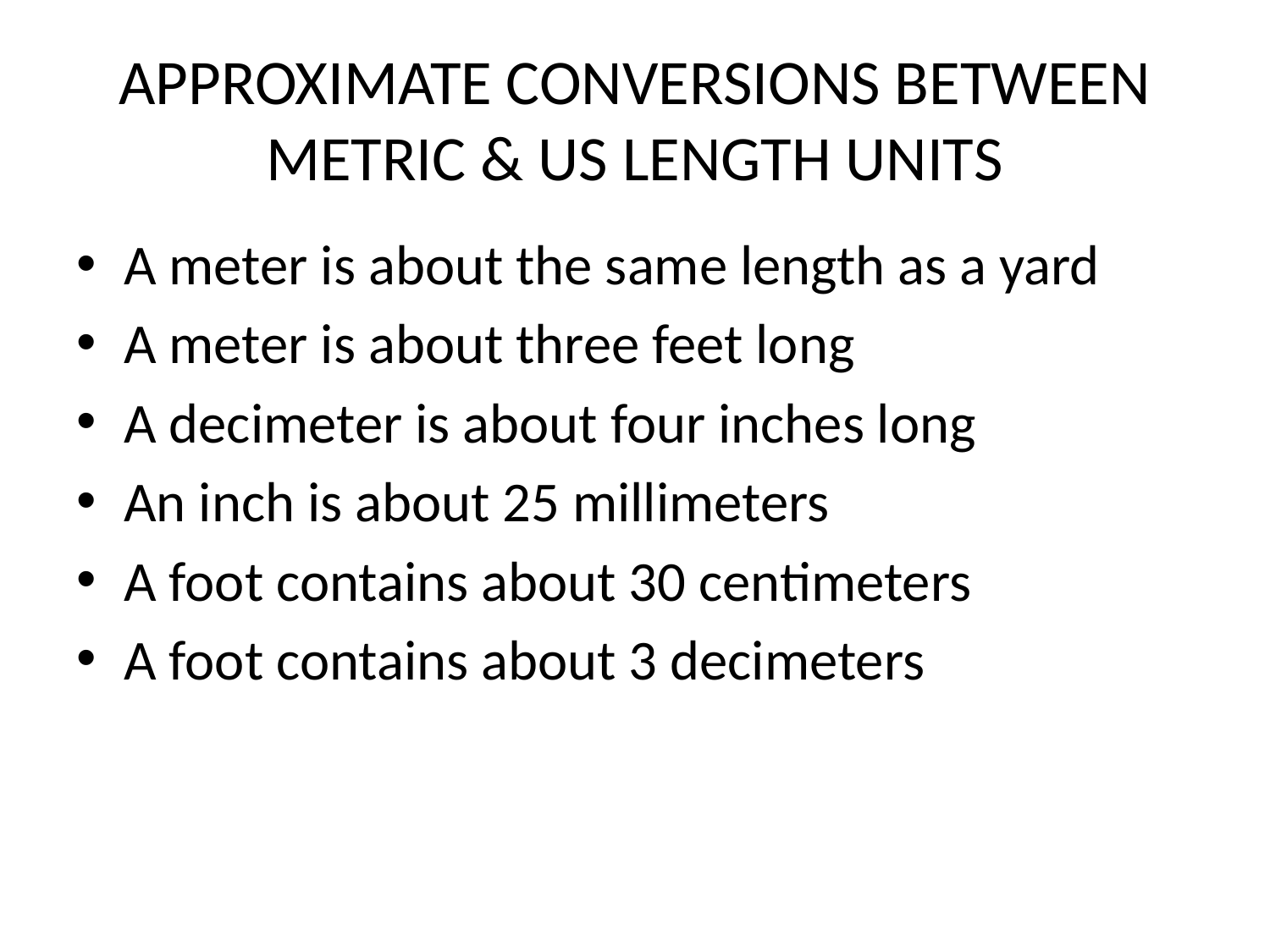

# APPROXIMATE CONVERSIONS BETWEEN METRIC & US LENGTH UNITS
A meter is about the same length as a yard
A meter is about three feet long
A decimeter is about four inches long
An inch is about 25 millimeters
A foot contains about 30 centimeters
A foot contains about 3 decimeters